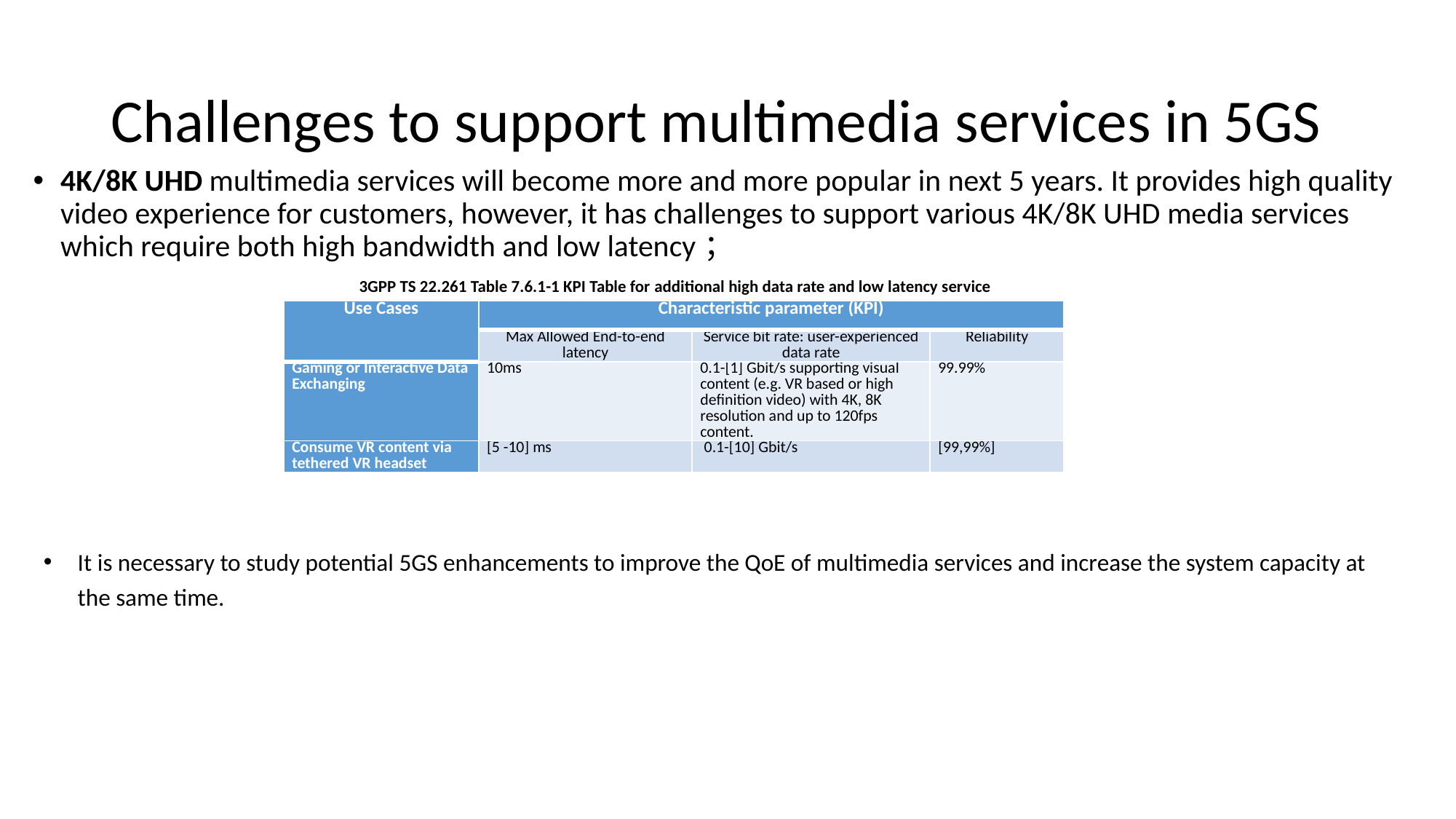

# Challenges to support multimedia services in 5GS
4K/8K UHD multimedia services will become more and more popular in next 5 years. It provides high quality video experience for customers, however, it has challenges to support various 4K/8K UHD media services which require both high bandwidth and low latency；
3GPP TS 22.261 Table 7.6.1-1 KPI Table for additional high data rate and low latency service
| Use Cases | Characteristic parameter (KPI) |  |  |
| --- | --- | --- | --- |
|  | Max Allowed End-to-end latency | Service bit rate: user-experienced data rate | Reliability |
| Gaming or Interactive Data Exchanging | 10ms | 0.1-[1] Gbit/s supporting visual content (e.g. VR based or high definition video) with 4K, 8K resolution and up to 120fps content. | 99.99% |
| Consume VR content via tethered VR headset | [5 -10] ms | 0.1-[10] Gbit/s | [99,99%] |
It is necessary to study potential 5GS enhancements to improve the QoE of multimedia services and increase the system capacity at the same time.